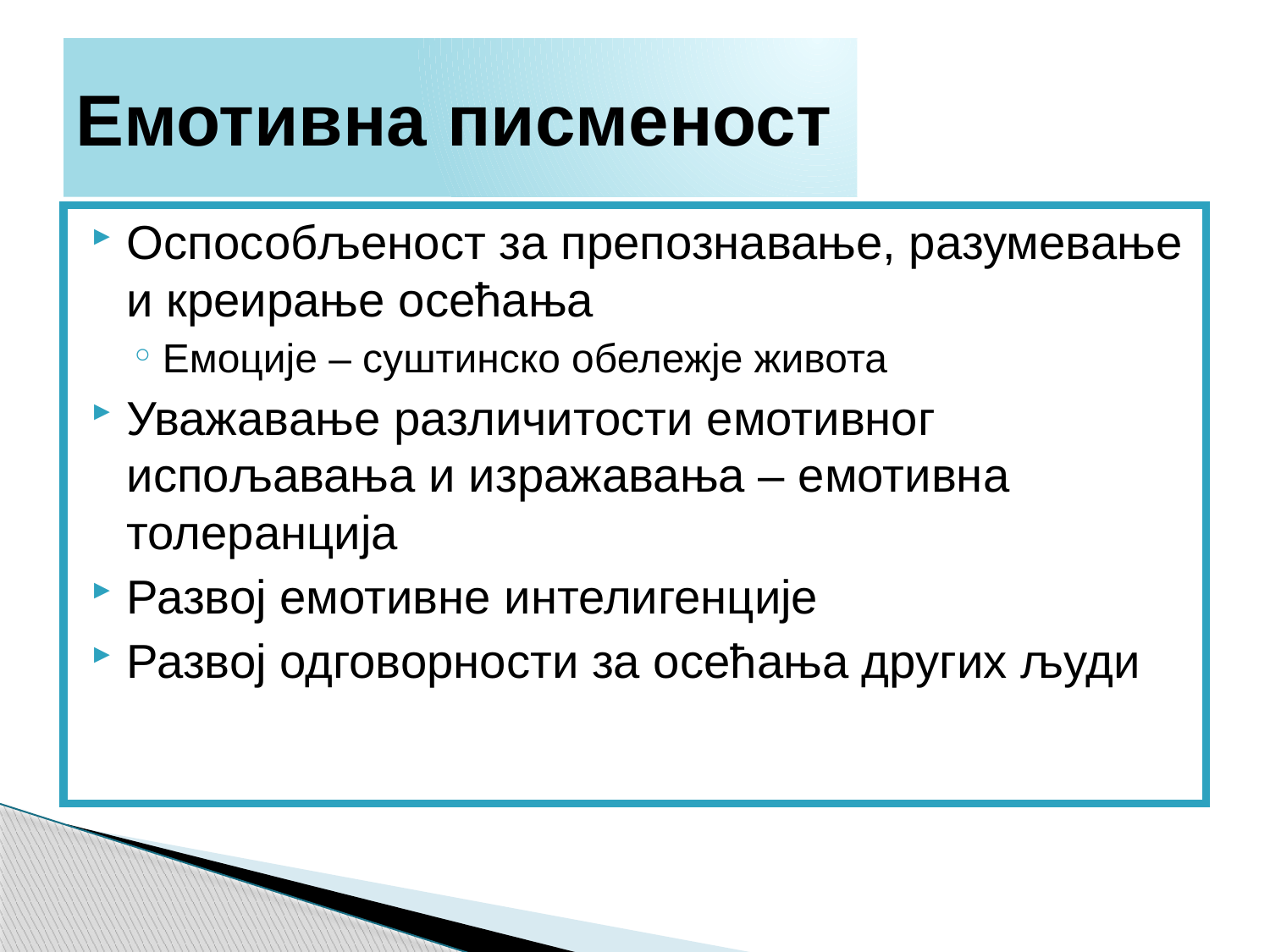

# Емотивна писменост
Оспособљеност за препознавање, разумевање и креирање осећања
Емоције – суштинско обележје живота
Уважавање различитости емотивног испољавања и изражавања – емотивна толеранција
Развој емотивне интелигенције
Развој одговорности за осећања других људи